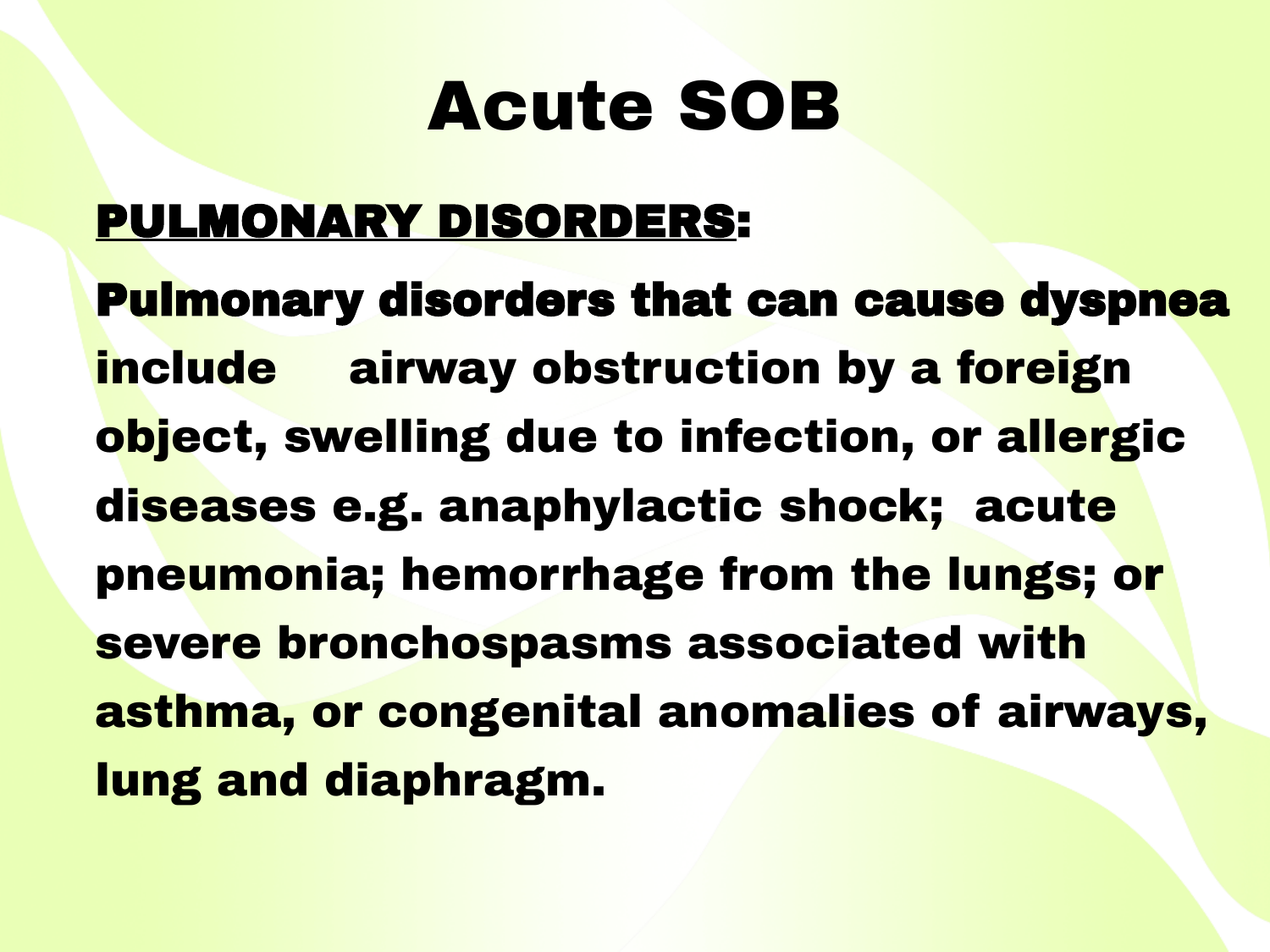

# Acute SOB
	PULMONARY DISORDERS:
	Pulmonary disorders that can cause dyspnea include 	airway obstruction by a foreign object, swelling due to infection, or allergic diseases e.g. anaphylactic shock;  acute pneumonia; hemorrhage from the lungs; or severe bronchospasms associated with asthma, or congenital anomalies of airways, lung and diaphragm.